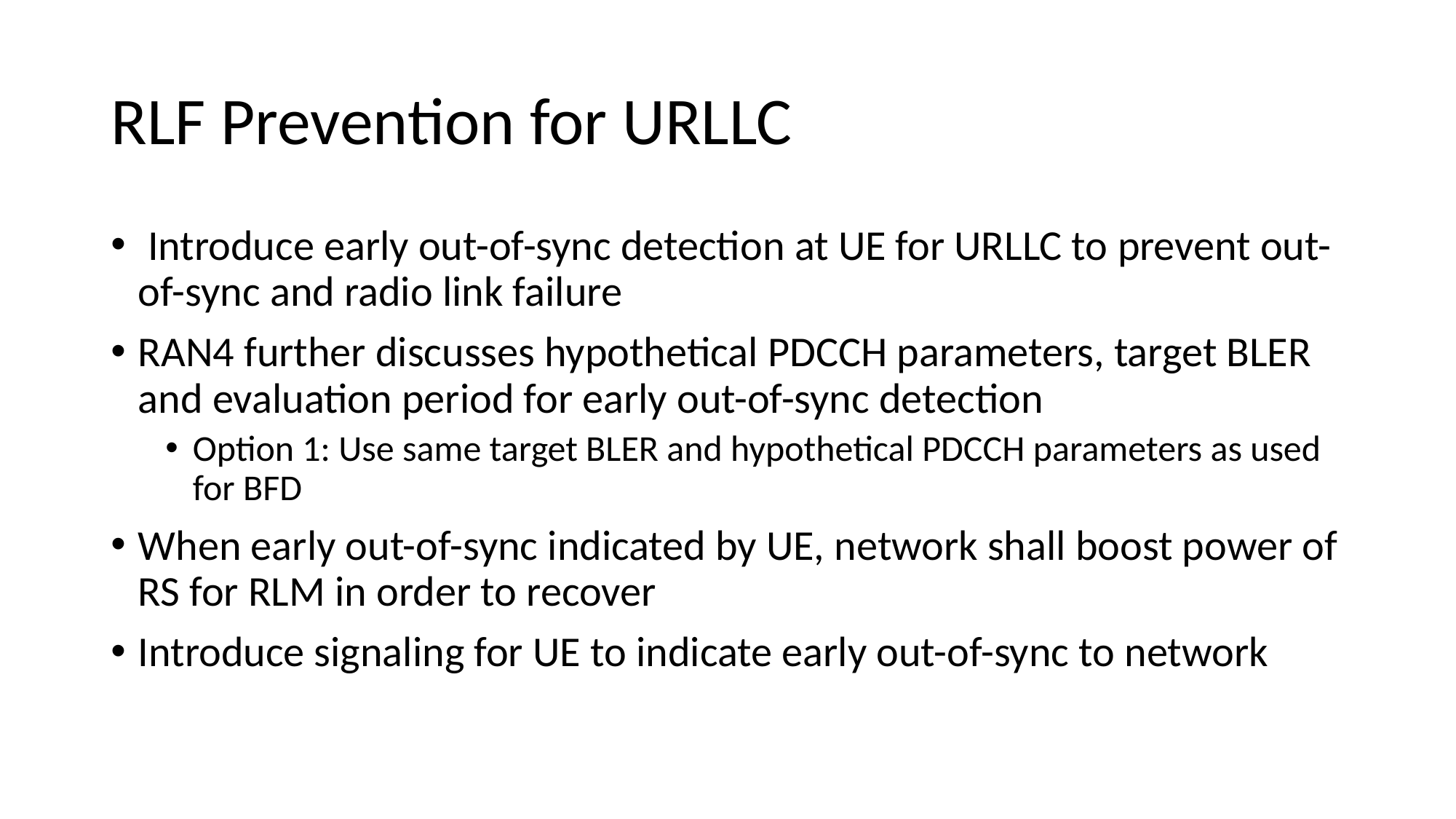

# RLF Prevention for URLLC
 Introduce early out-of-sync detection at UE for URLLC to prevent out-of-sync and radio link failure
RAN4 further discusses hypothetical PDCCH parameters, target BLER and evaluation period for early out-of-sync detection
Option 1: Use same target BLER and hypothetical PDCCH parameters as used for BFD
When early out-of-sync indicated by UE, network shall boost power of RS for RLM in order to recover
Introduce signaling for UE to indicate early out-of-sync to network